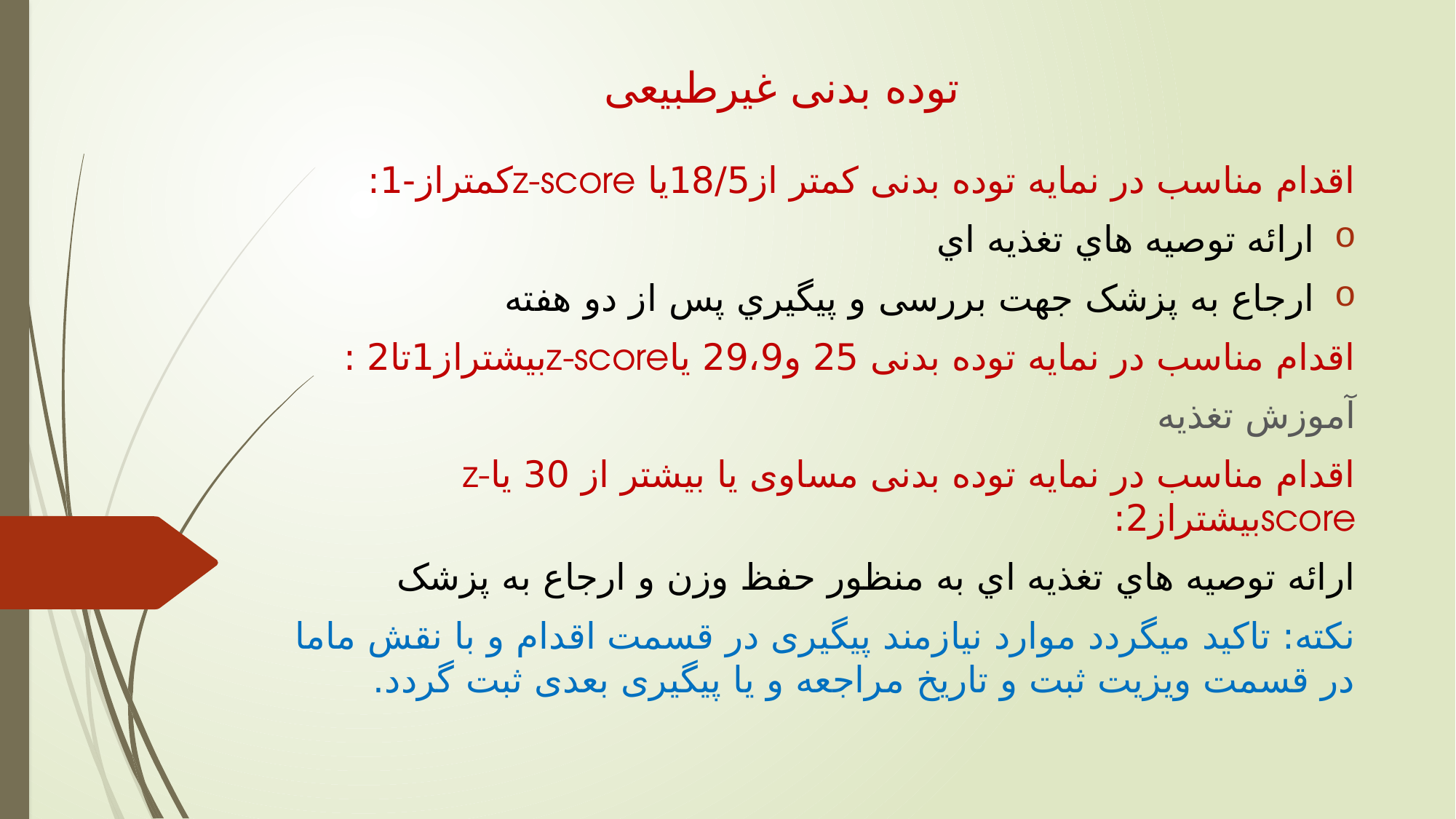

# توده بدنی غیرطبیعی
اقدام مناسب در نمايه توده بدنی كمتر از18/5یا z-scoreکمتراز-1:
ارائه توصیه هاي تغذيه اي
ارجاع به پزشک جهت بررسی و پیگیري پس از دو هفته
اقدام مناسب در نمايه توده بدنی 25 و29،9 یاz-scoreبیشتراز1تا2 :
آموزش تغذيه
اقدام مناسب در نمايه توده بدنی مساوی یا بیشتر از 30 یاz-scoreبیشتراز2:
ارائه توصیه هاي تغذيه اي به منظور حفظ وزن و ارجاع به پزشک
نکته: تاکید میگردد موارد نیازمند پیگیری در قسمت اقدام و با نقش ماما در قسمت ویزیت ثبت و تاریخ مراجعه و یا پیگیری بعدی ثبت گردد.